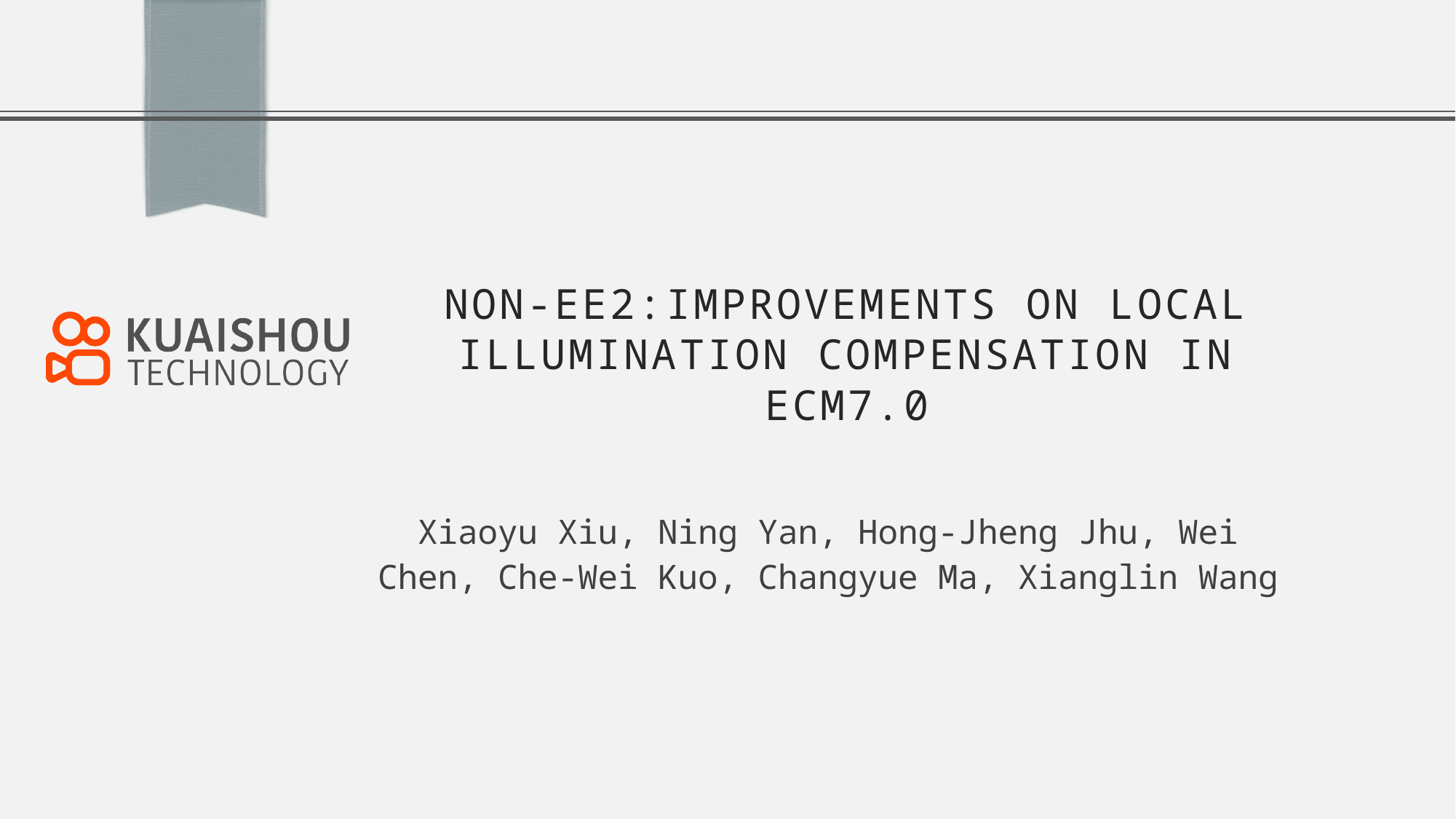

# Non-EE2:Improvements on local illumination compensation in ECM7.0
Xiaoyu Xiu, Ning Yan, Hong-Jheng Jhu, Wei Chen, Che-Wei Kuo, Changyue Ma, Xianglin Wang